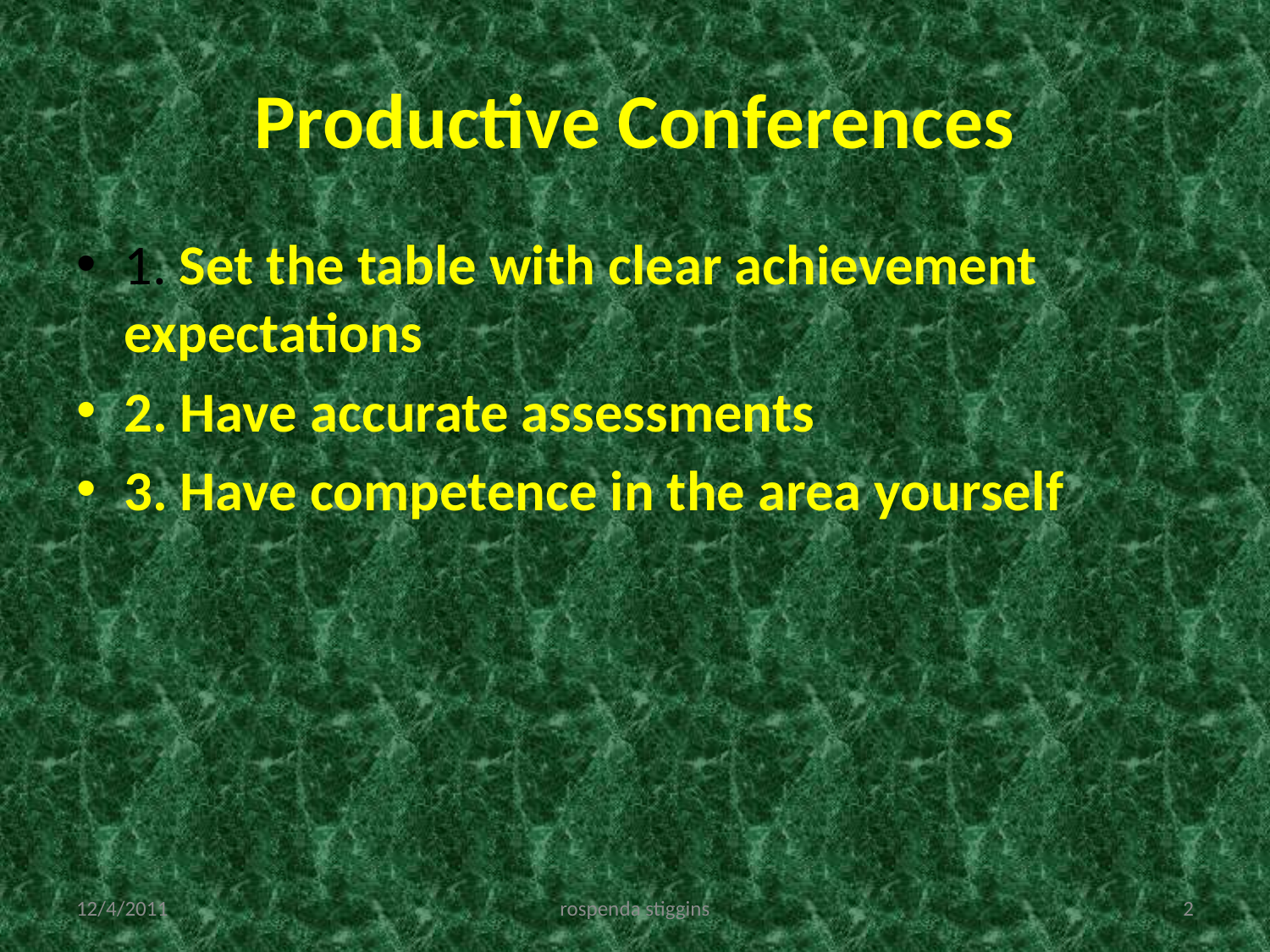

# Productive Conferences
1. Set the table with clear achievement expectations
2. Have accurate assessments
3. Have competence in the area yourself

12/4/2011
rospenda stiggins
2